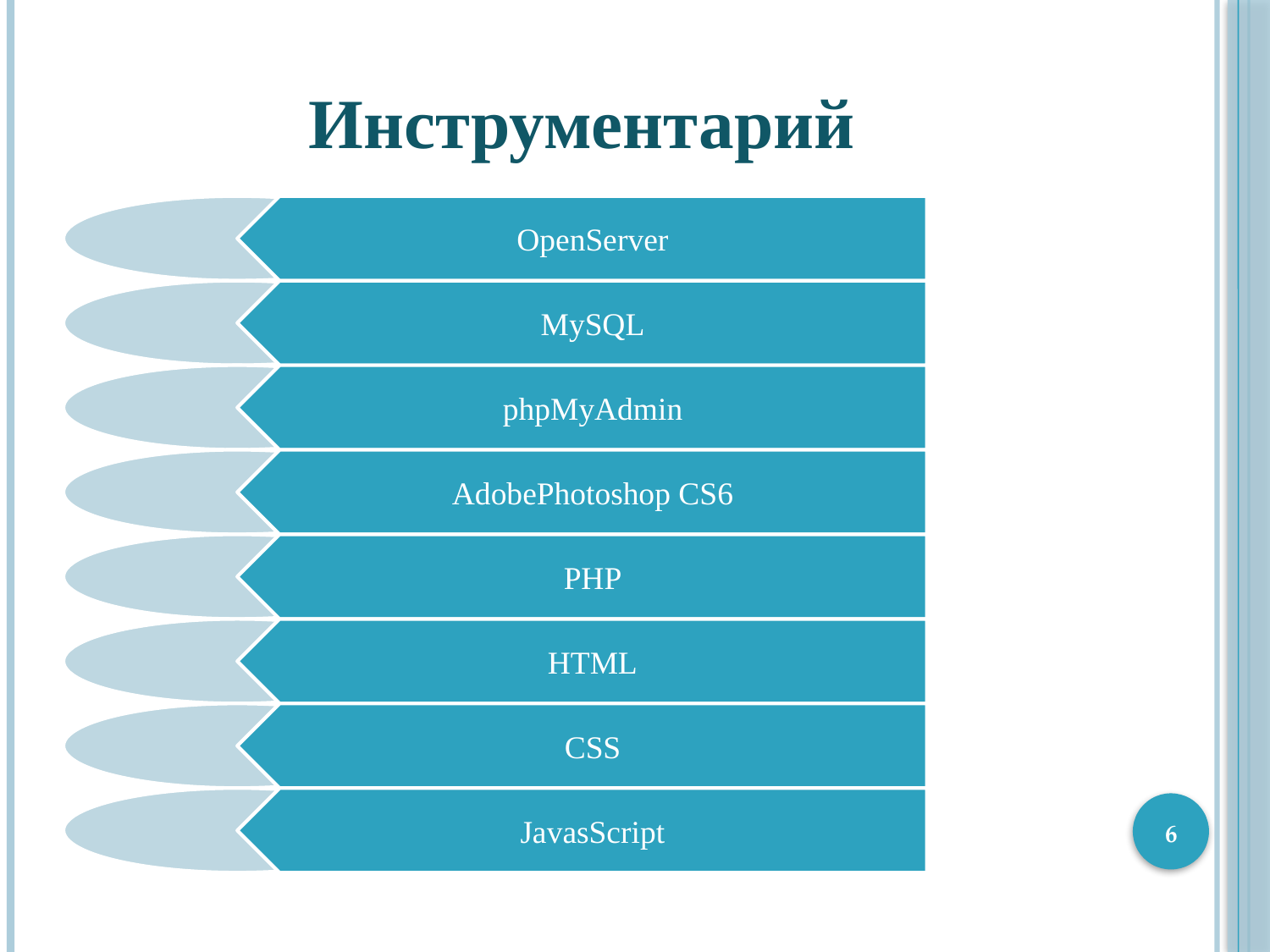

# Инструментарий
OpenServer
MySQL
phpMyAdmin
AdobePhotoshop CS6
PHP
HTML
CSS
JavasScript
6